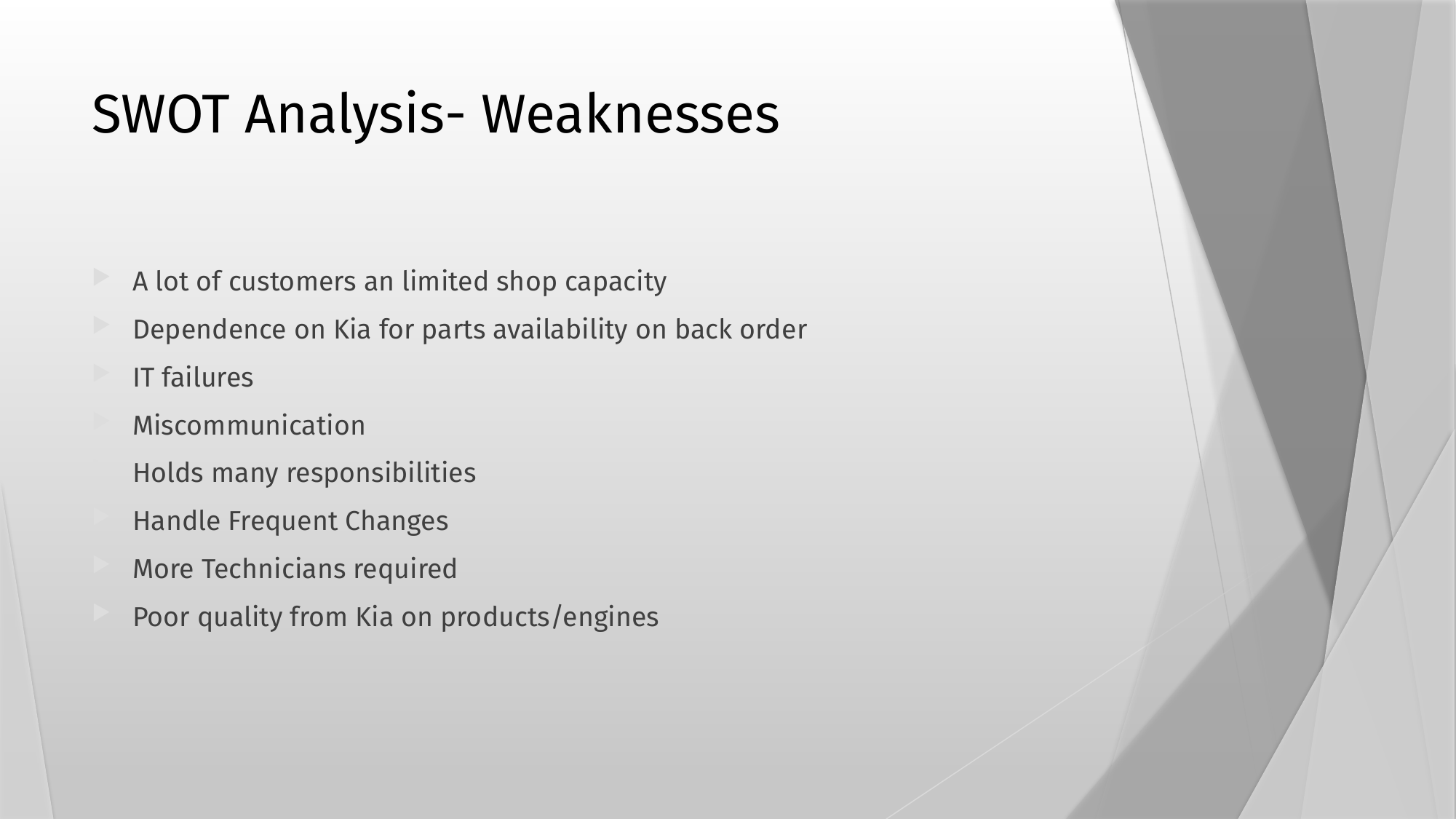

# SWOT Analysis- Weaknesses
A lot of customers an limited shop capacity
Dependence on Kia for parts availability on back order
IT failures
Miscommunication
Holds many responsibilities
Handle Frequent Changes
More Technicians required
Poor quality from Kia on products/engines